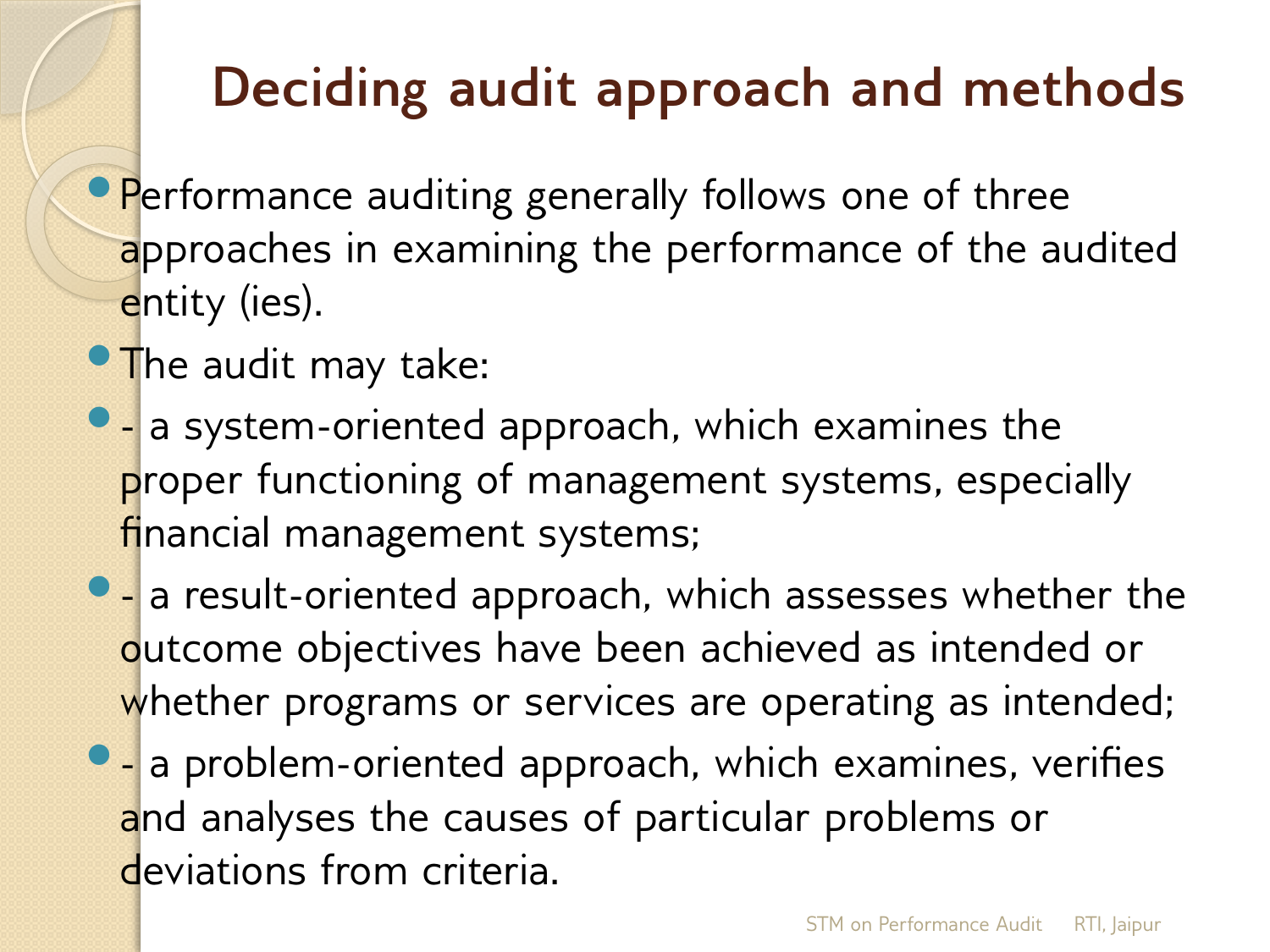

# Deciding audit approach and methods
Performance auditing generally follows one of three approaches in examining the performance of the audited entity (ies).
The audit may take:
- a system-oriented approach, which examines the proper functioning of management systems, especially financial management systems;
- a result-oriented approach, which assesses whether the outcome objectives have been achieved as intended or whether programs or services are operating as intended;
- a problem-oriented approach, which examines, verifies and analyses the causes of particular problems or deviations from criteria.

STM on Performance Audit     RTI, Jaipur